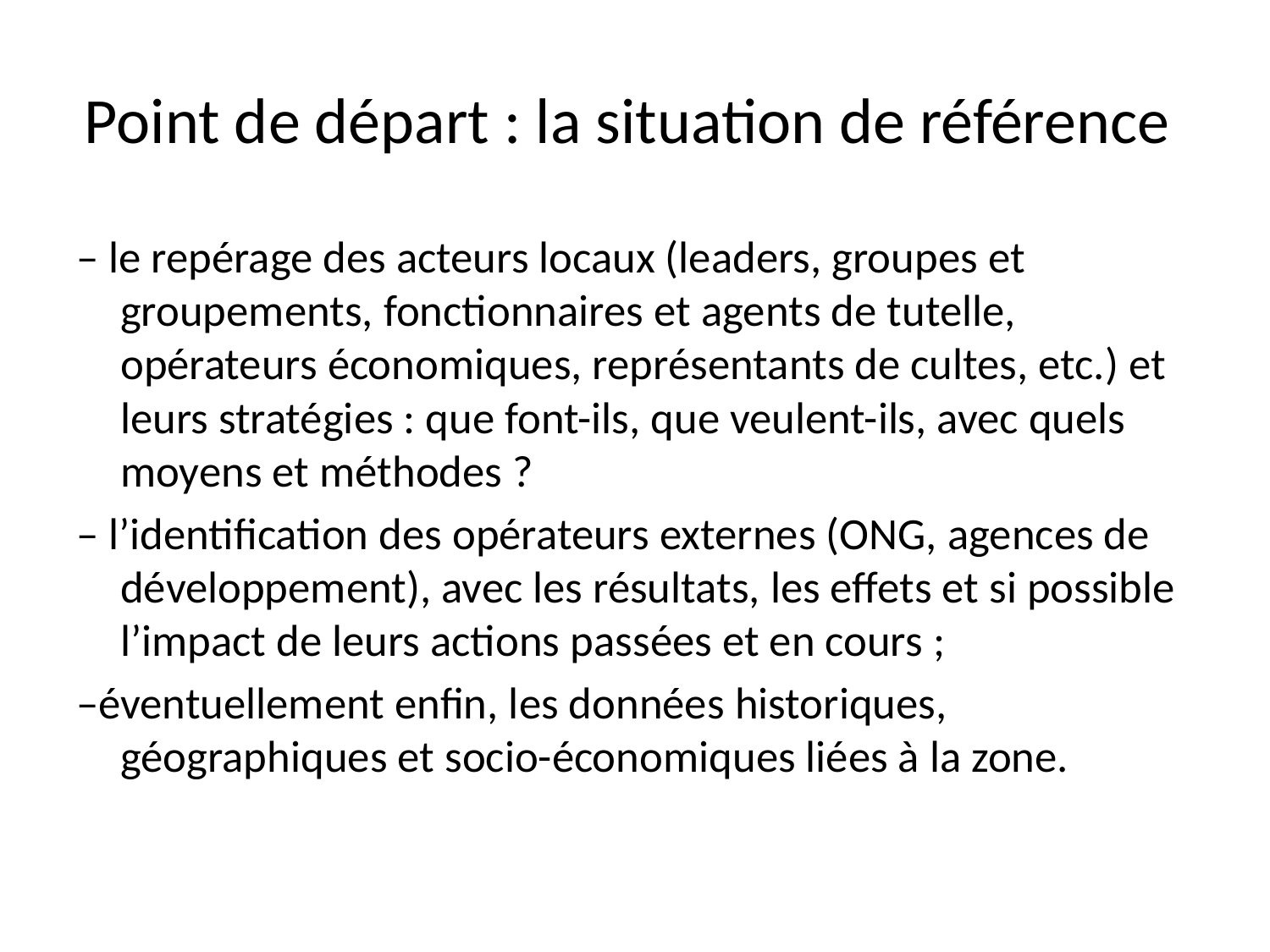

# Point de départ : la situation de référence
– le repérage des acteurs locaux (leaders, groupes et groupements, fonctionnaires et agents de tutelle, opérateurs économiques, représentants de cultes, etc.) et leurs stratégies : que font-ils, que veulent-ils, avec quels moyens et méthodes ?
– l’identification des opérateurs externes (ONG, agences de développement), avec les résultats, les effets et si possible l’impact de leurs actions passées et en cours ;
–éventuellement enfin, les données historiques, géographiques et socio-économiques liées à la zone.